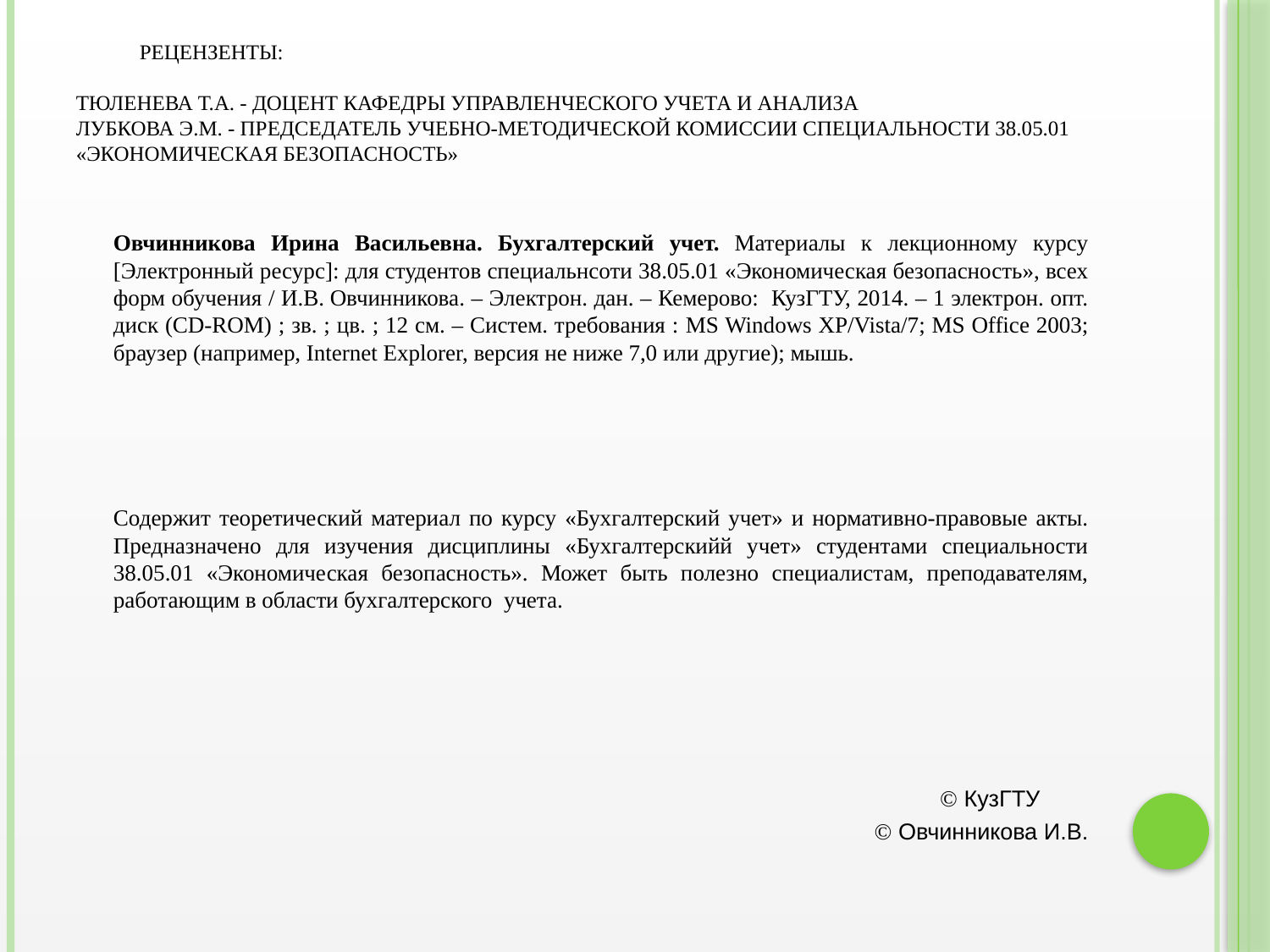

# Рецензенты:   Тюленева Т.А. - доцент кафедры управленческого учета и анализа Лубкова Э.М. - председатель учебно-методической комиссии специальности 38.05.01 «Экономическая безопасность»
Овчинникова Ирина Васильевна. Бухгалтерский учет. Материалы к лекционному курсу [Электронный ресурс]: для студентов специальнсоти 38.05.01 «Экономическая безопасность», всех форм обучения / И.В. Овчинникова. – Электрон. дан. – Кемерово:  КузГТУ, 2014. – 1 электрон. опт. диск (CD-ROM) ; зв. ; цв. ; 12 см. – Систем. требования : MS Windows XP/Vista/7; MS Office 2003; браузер (например, Internet Explorer, версия не ниже 7,0 или другие); мышь.

	Содержит теоретический материал по курсу «Бухгалтерский учет» и нормативно-правовые акты. Предназначено для изучения дисциплины «Бухгалтерскийй учет» студентами специальности 38.05.01 «Экономическая безопасность». Может быть полезно специалистам, преподавателям, работающим в области бухгалтерского  учета.

	         © КузГТУ
		© Овчинникова И.В.